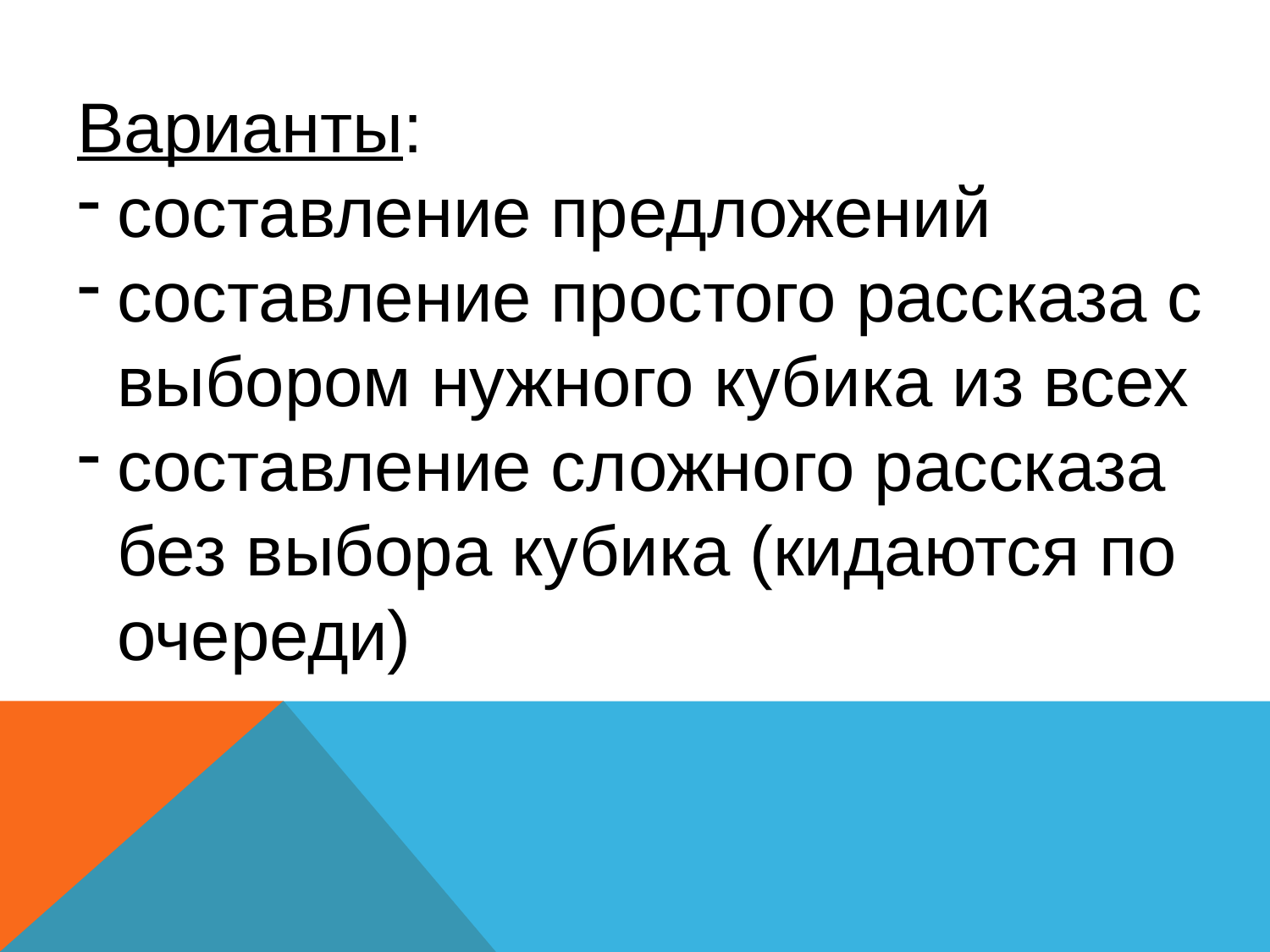

Варианты:
составление предложений
составление простого рассказа с выбором нужного кубика из всех
составление сложного рассказа без выбора кубика (кидаются по очереди)